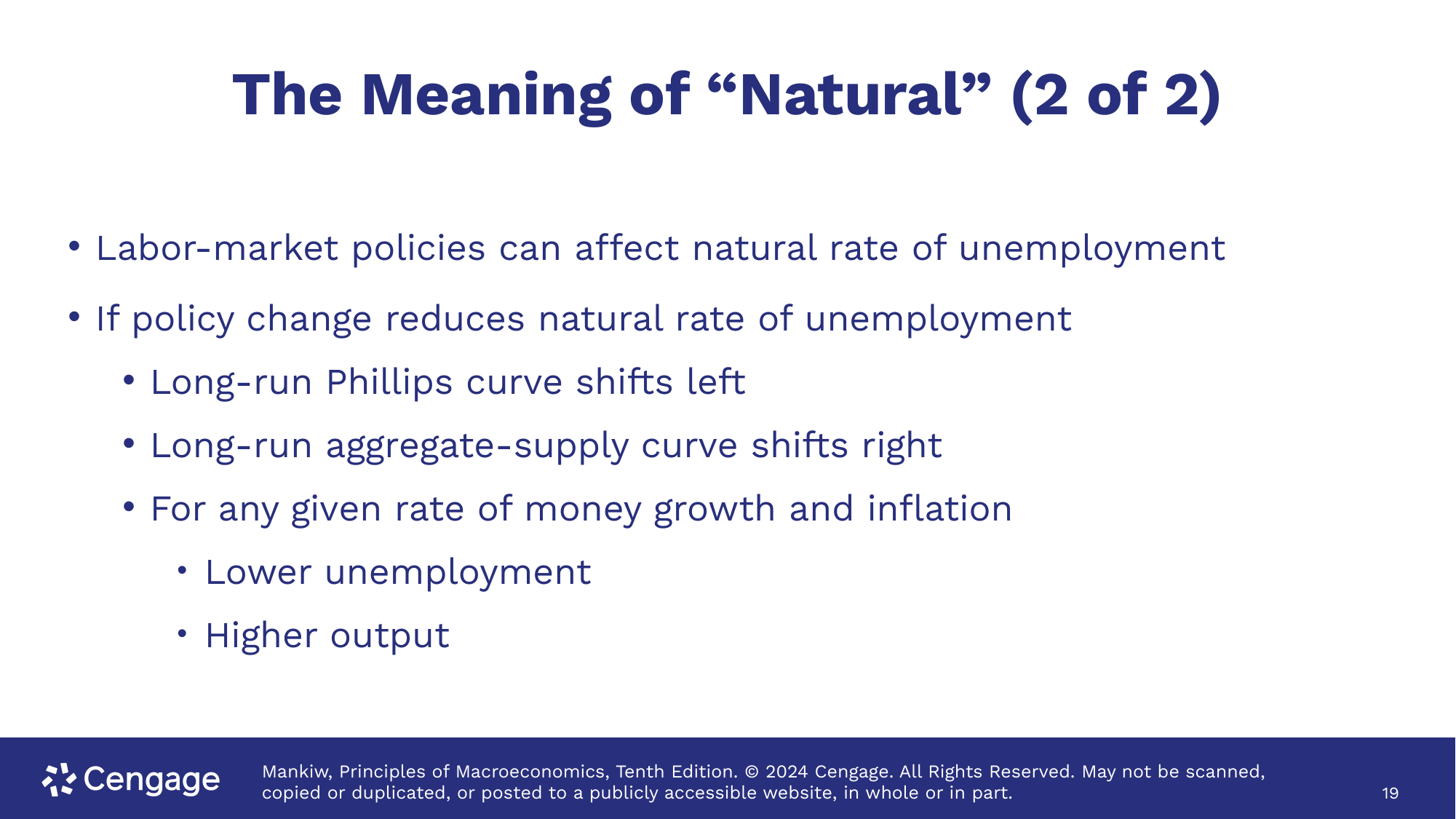

# The Meaning of “Natural” (2 of 2)
Labor-market policies can affect natural rate of unemployment
If policy change reduces natural rate of unemployment
Long-run Phillips curve shifts left
Long-run aggregate-supply curve shifts right
For any given rate of money growth and inflation
Lower unemployment
Higher output